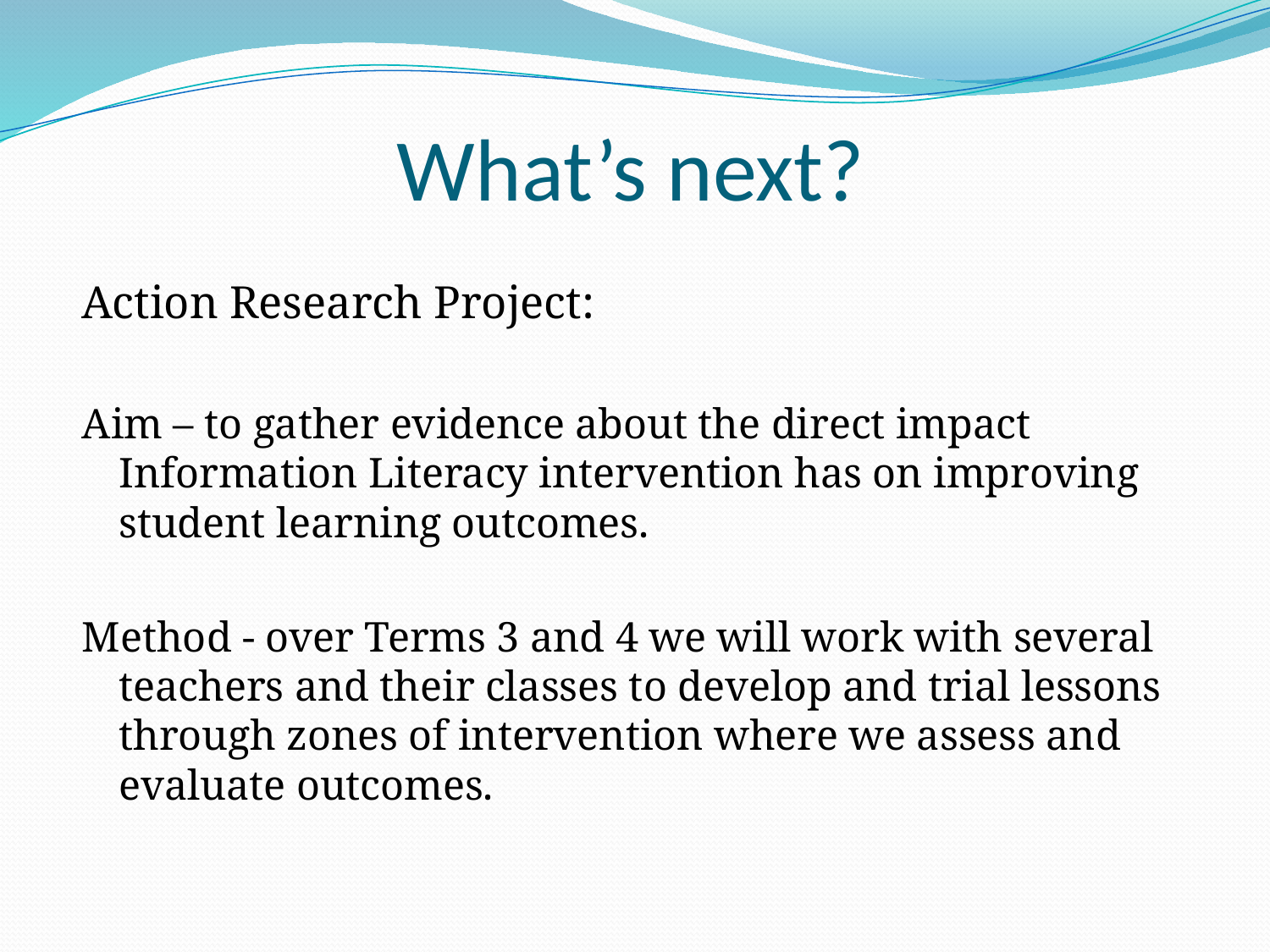

# What’s next?
Action Research Project:

Aim – to gather evidence about the direct impact Information Literacy intervention has on improving student learning outcomes.

Method - over Terms 3 and 4 we will work with several teachers and their classes to develop and trial lessons through zones of intervention where we assess and evaluate outcomes.